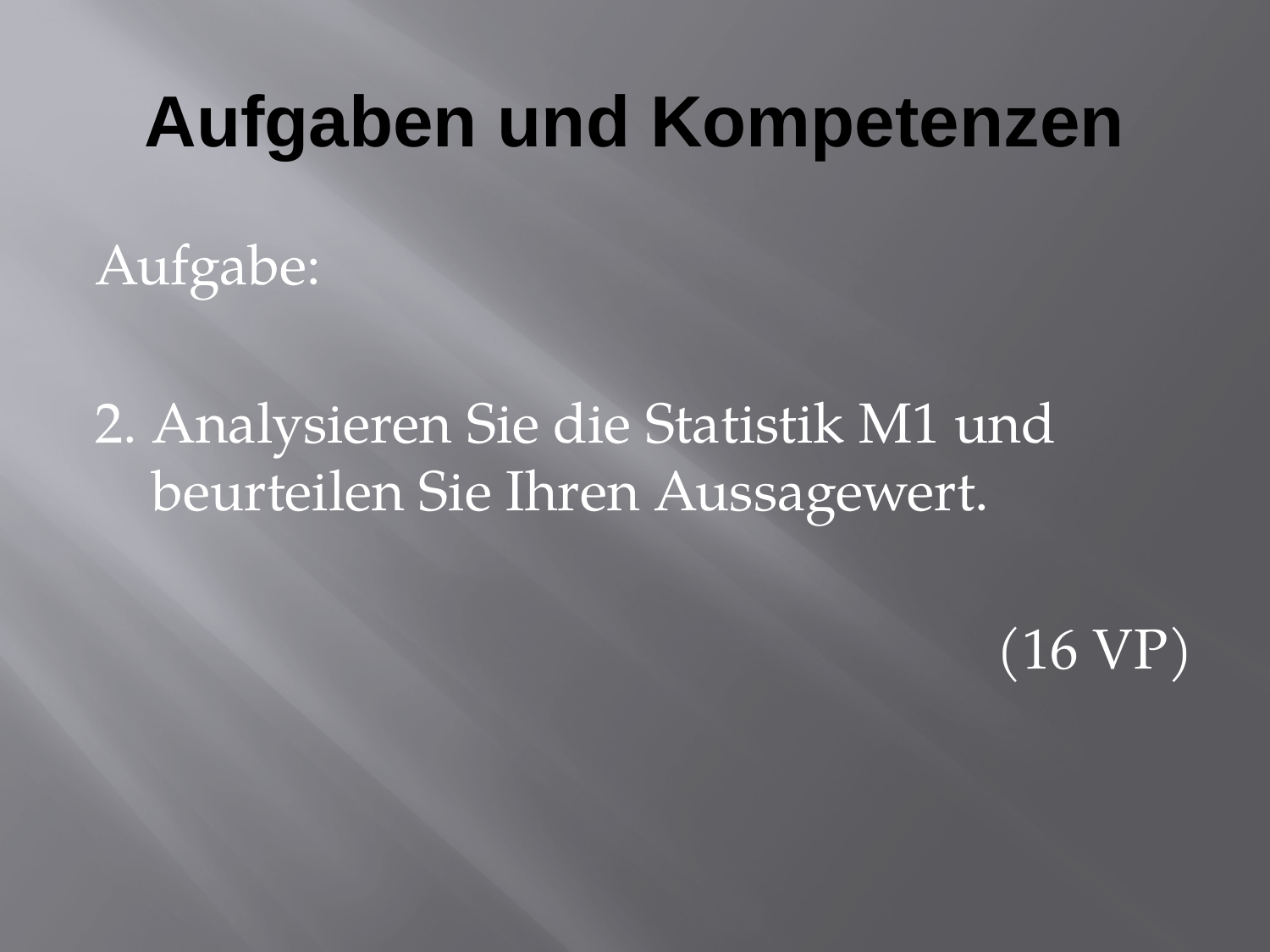

# Aufgaben und Kompetenzen
Aufgabe:

2. Analysieren Sie die Statistik M1 und beurteilen Sie Ihren Aussagewert.

(16 VP)